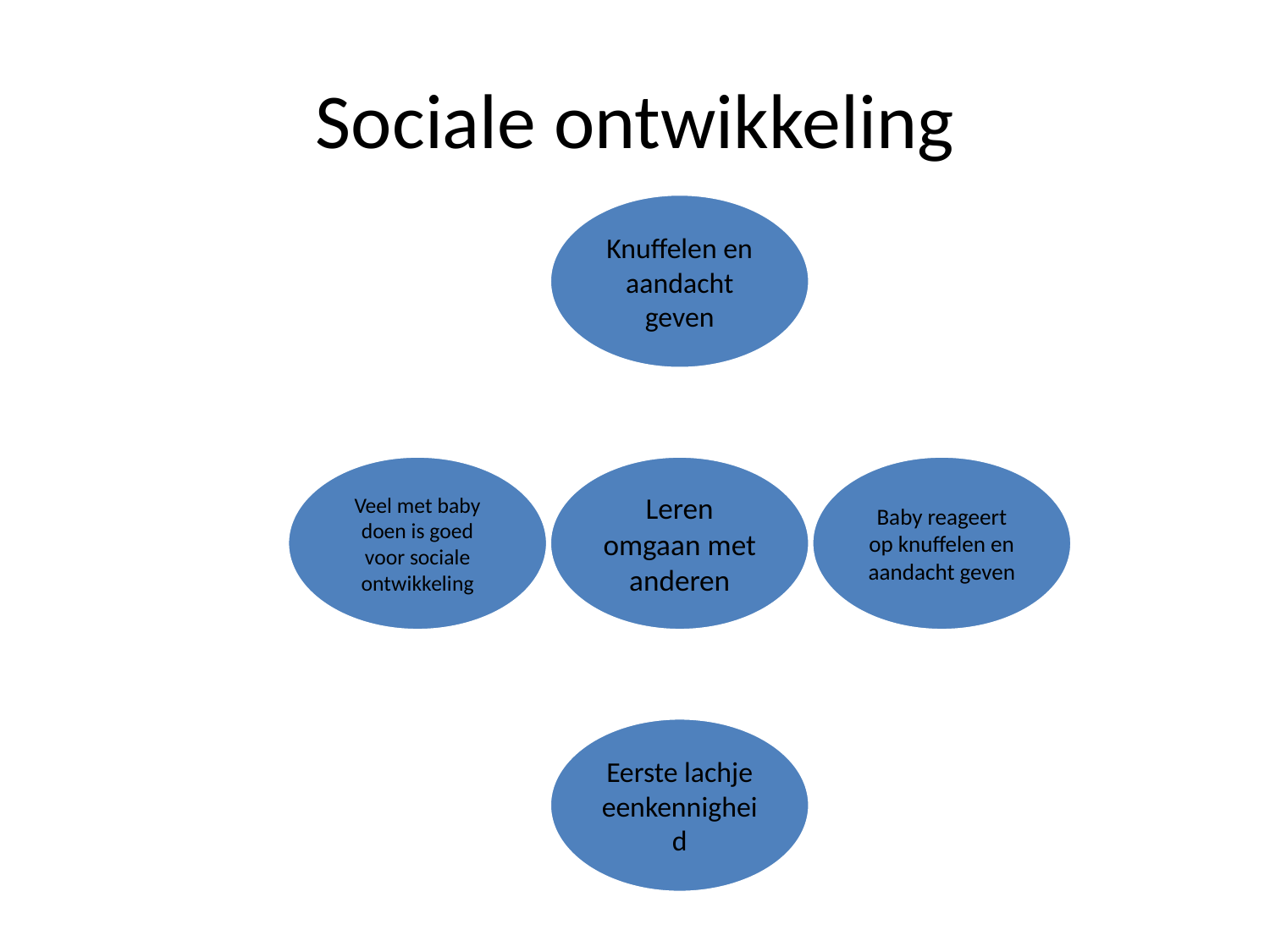

# Sociale ontwikkeling
Leren omgaan met anderen
Knuffelen en aandacht geven
Baby reageert op knuffelen en aandacht geven
Eerste lachje
eenkennigheid
Veel met baby doen is goed voor sociale ontwikkeling